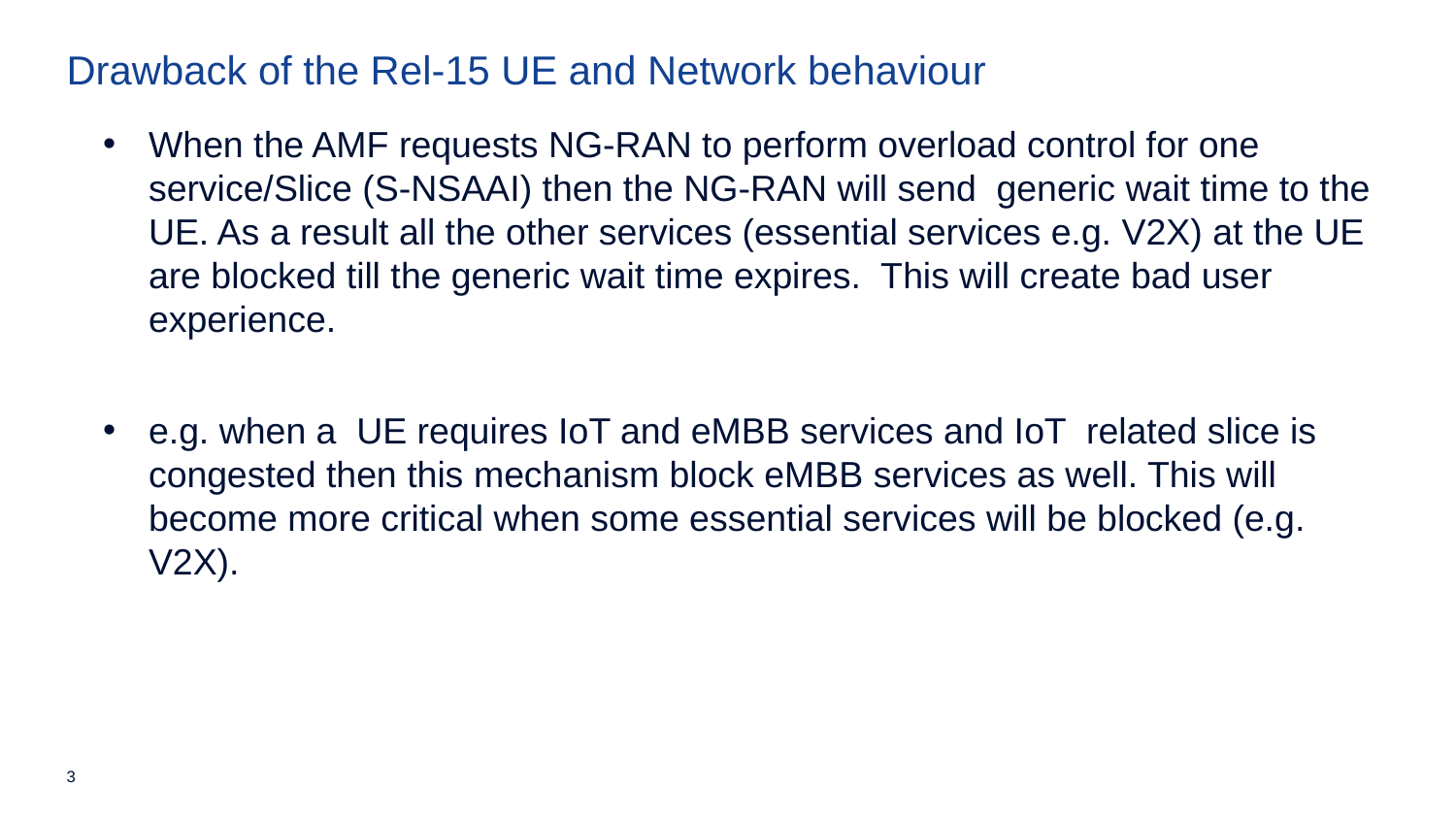

Drawback of the Rel-15 UE and Network behaviour
When the AMF requests NG-RAN to perform overload control for one service/Slice (S-NSAAI) then the NG-RAN will send  generic wait time to the UE. As a result all the other services (essential services e.g. V2X) at the UE are blocked till the generic wait time expires.  This will create bad user experience.

e.g. when a  UE requires IoT and eMBB services and IoT  related slice is congested then this mechanism block eMBB services as well. This will become more critical when some essential services will be blocked (e.g. V2X).